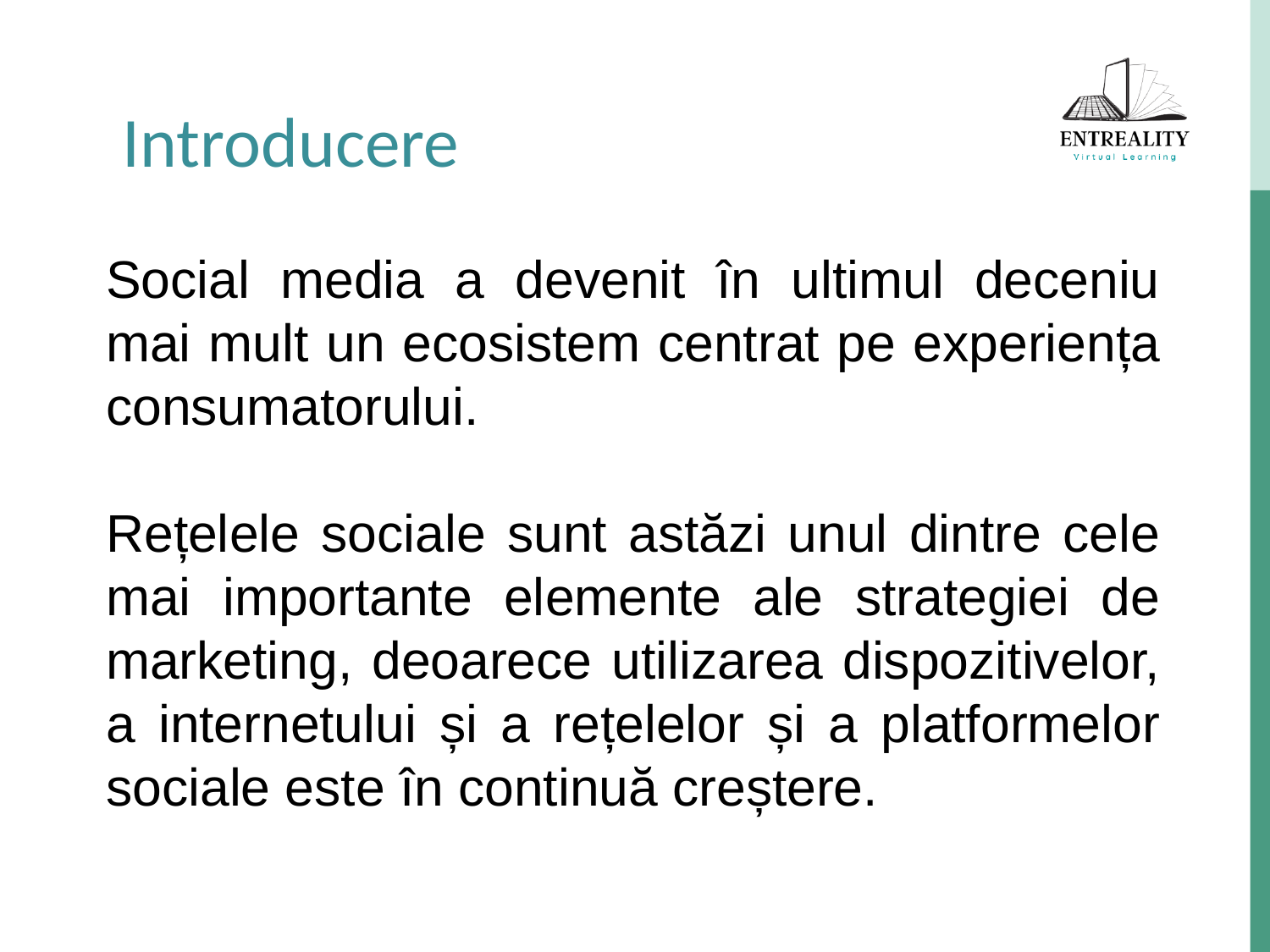

Introducere
Social media a devenit în ultimul deceniu mai mult un ecosistem centrat pe experiența consumatorului.

Rețelele sociale sunt astăzi unul dintre cele mai importante elemente ale strategiei de marketing, deoarece utilizarea dispozitivelor, a internetului și a rețelelor și a platformelor sociale este în continuă creștere.